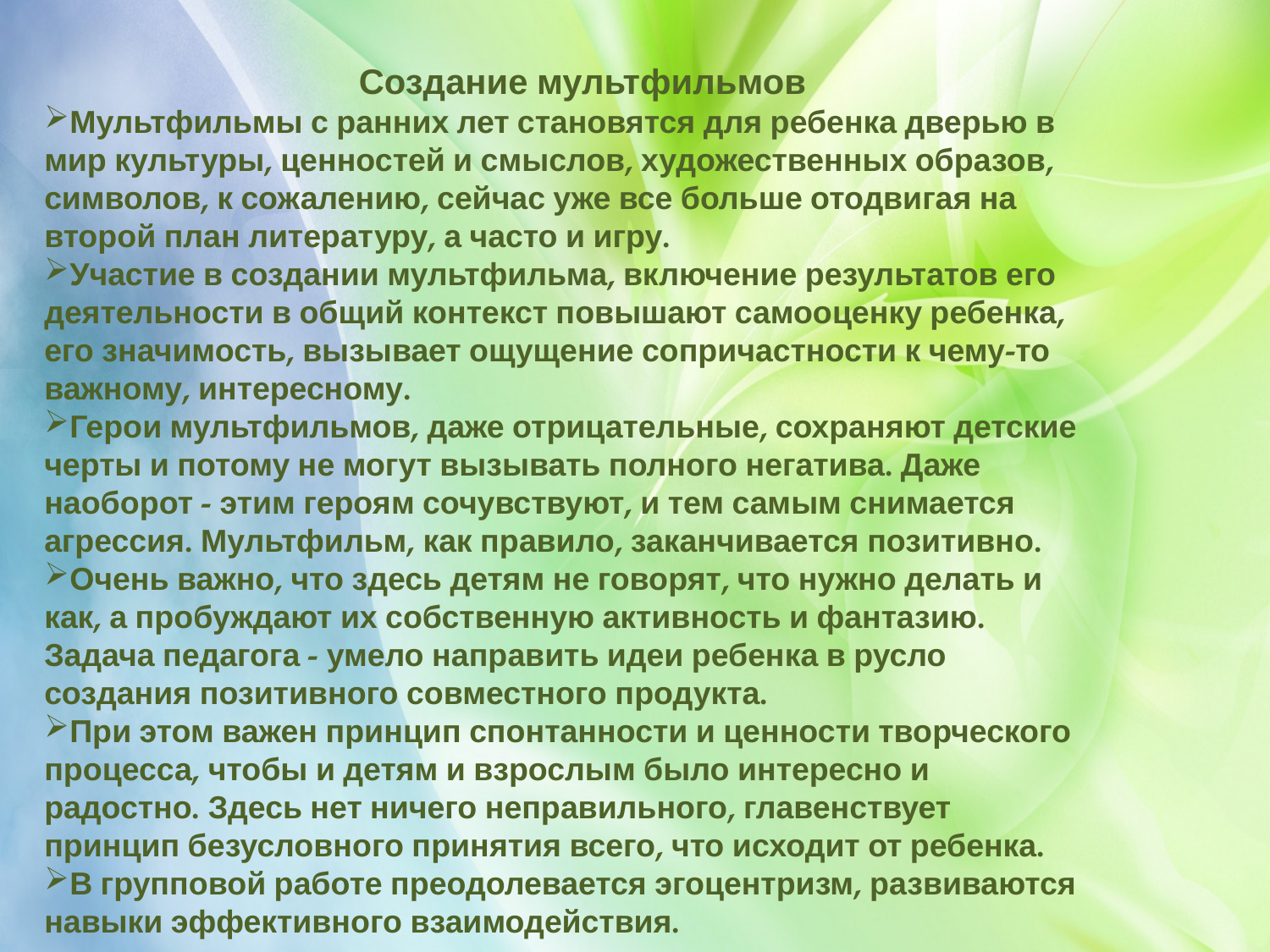

Создание мультфильмов
Мультфильмы с ранних лет становятся для ребенка дверью в мир культуры, ценностей и смыслов, художественных образов, символов, к сожалению, сейчас уже все больше отодвигая на второй план литературу, а часто и игру.
Участие в создании мультфильма, включение результатов его деятельности в общий контекст повышают самооценку ребенка, его значимость, вызывает ощущение сопричастности к чему-то важному, интересному.
Герои мультфильмов, даже отрицательные, сохраняют детские черты и потому не могут вызывать полного негатива. Даже наоборот - этим героям сочувствуют, и тем самым снимается агрессия. Мультфильм, как правило, заканчивается позитивно.
Очень важно, что здесь детям не говорят, что нужно делать и как, а пробуждают их собственную активность и фантазию. Задача педагога - умело направить идеи ребенка в русло создания позитивного совместного продукта.
При этом важен принцип спонтанности и ценности творческого процесса, чтобы и детям и взрослым было интересно и радостно. Здесь нет ничего неправильного, главенствует принцип безусловного принятия всего, что исходит от ребенка.
В групповой работе преодолевается эгоцентризм, развиваются навыки эффективного взаимодействия.